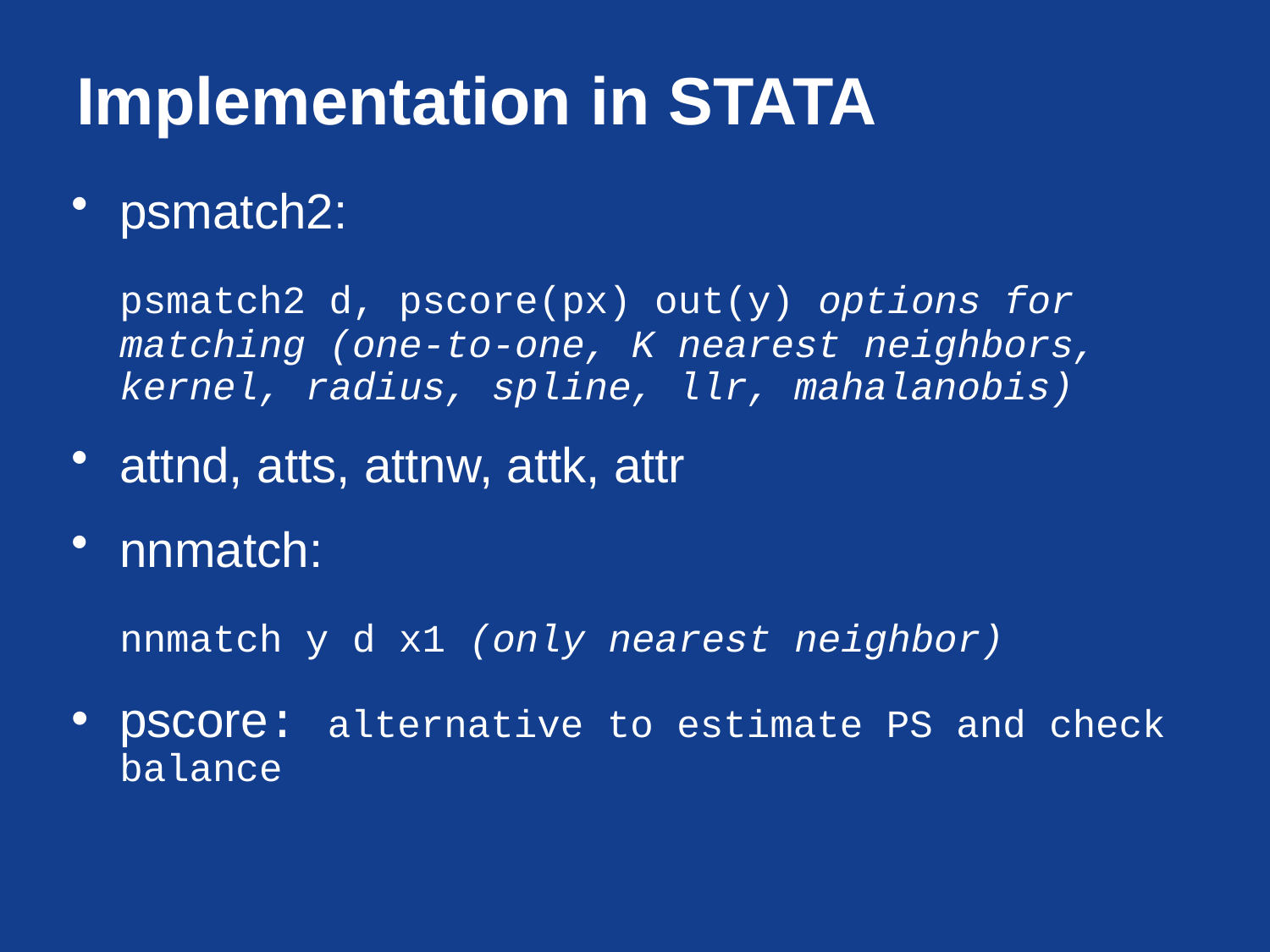

# Implementation in STATA
psmatch2:
	psmatch2 d, pscore(px) out(y) options for matching (one-to-one, K nearest neighbors, kernel, radius, spline, llr, mahalanobis)
attnd, atts, attnw, attk, attr
nnmatch:
	nnmatch y d x1 (only nearest neighbor)
pscore: alternative to estimate PS and check balance